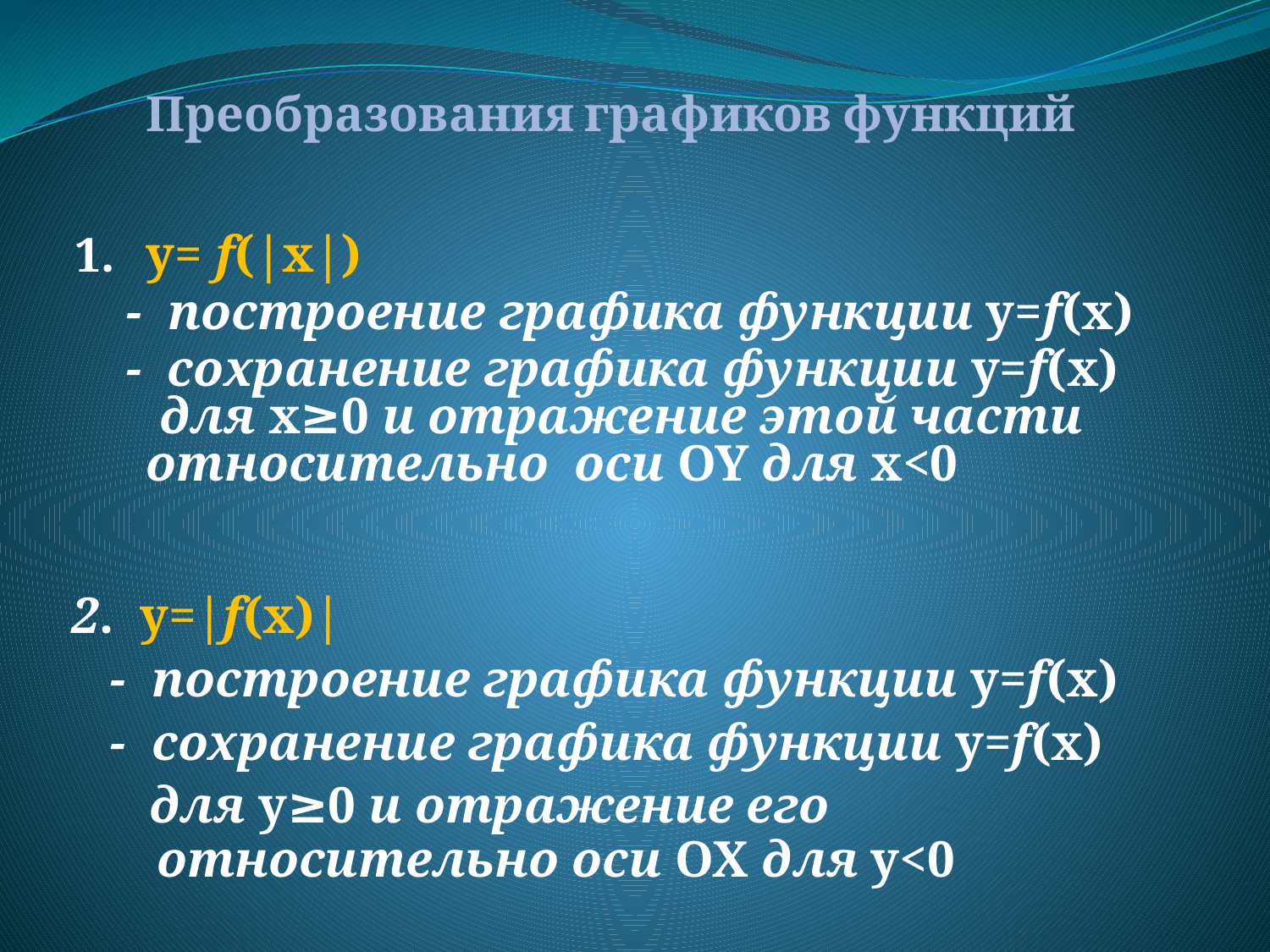

# Преобразования графиков функций
y= f(|x|)
    -  построение графика функции y=f(x)
    -  сохранение графика функции y=f(x)         для x≥0 и отражение этой части относительно  оси OY для x<0
2.  y=|f(x)|
   -  построение графика функции y=f(x)
   -  сохранение графика функции y=f(x)
      для y≥0 и отражение его относительно оси OX для y<0